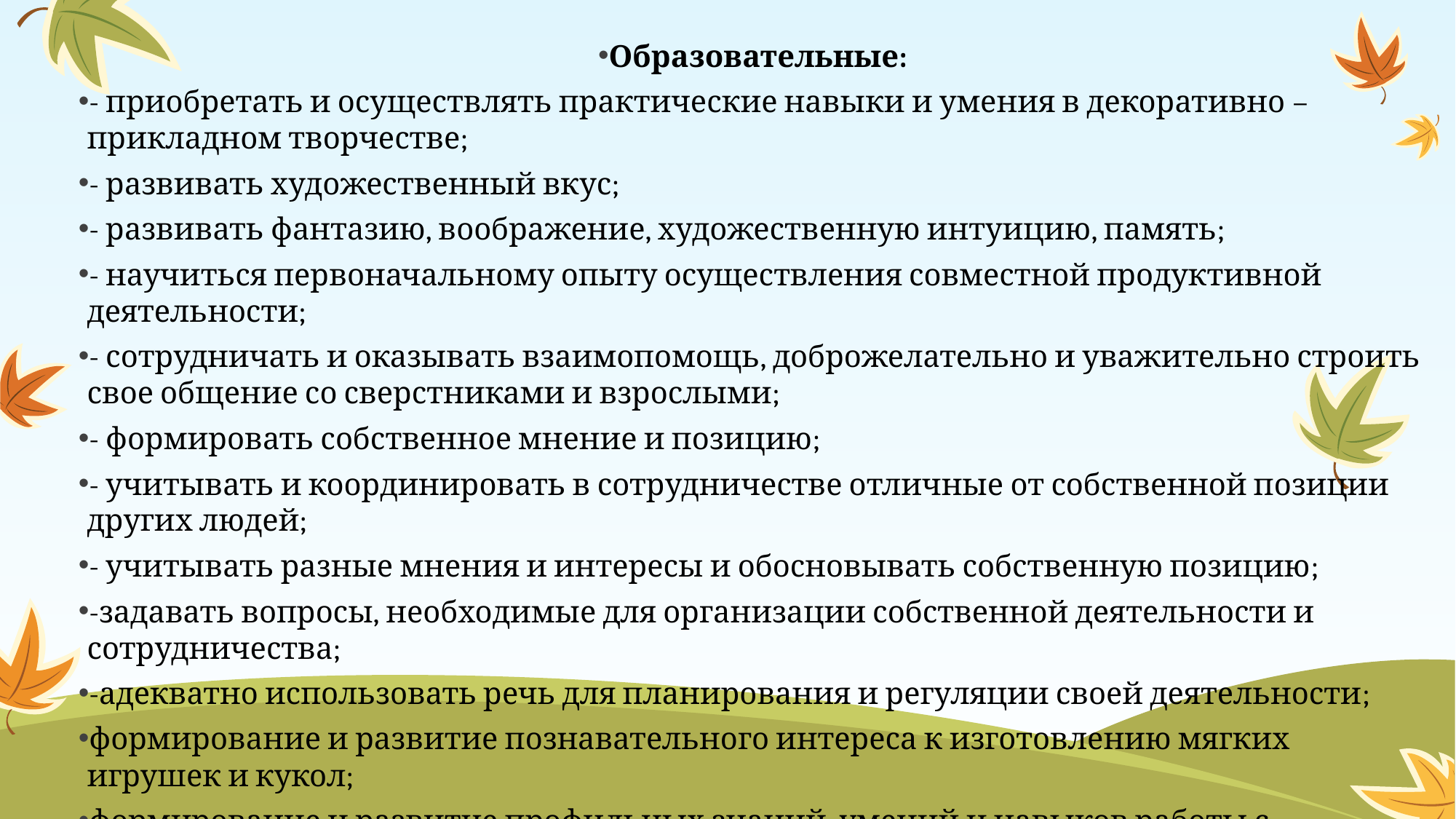

Образовательные:
- приобретать и осуществлять практические навыки и умения в декоративно – прикладном творчестве;
- развивать художественный вкус;
- развивать фантазию, воображение, художественную интуицию, память;
- научиться первоначальному опыту осуществления совместной продуктивной деятельности;
- сотрудничать и оказывать взаимопомощь, доброжелательно и уважительно строить свое общение со сверстниками и взрослыми;
- формировать собственное мнение и позицию;
- учитывать и координировать в сотрудничестве отличные от собственной позиции других людей;
- учитывать разные мнения и интересы и обосновывать собственную позицию;
-задавать вопросы, необходимые для организации собственной деятельности и сотрудничества;
-адекватно использовать речь для планирования и регуляции своей деятельности;
формирование и развитие познавательного интереса к изготовлению мягких игрушек и кукол;
формирование и развитие профильных знаний, умений и навыков работы с различными материалами и швейными инструментами;
формирование основ проектной деятельности.